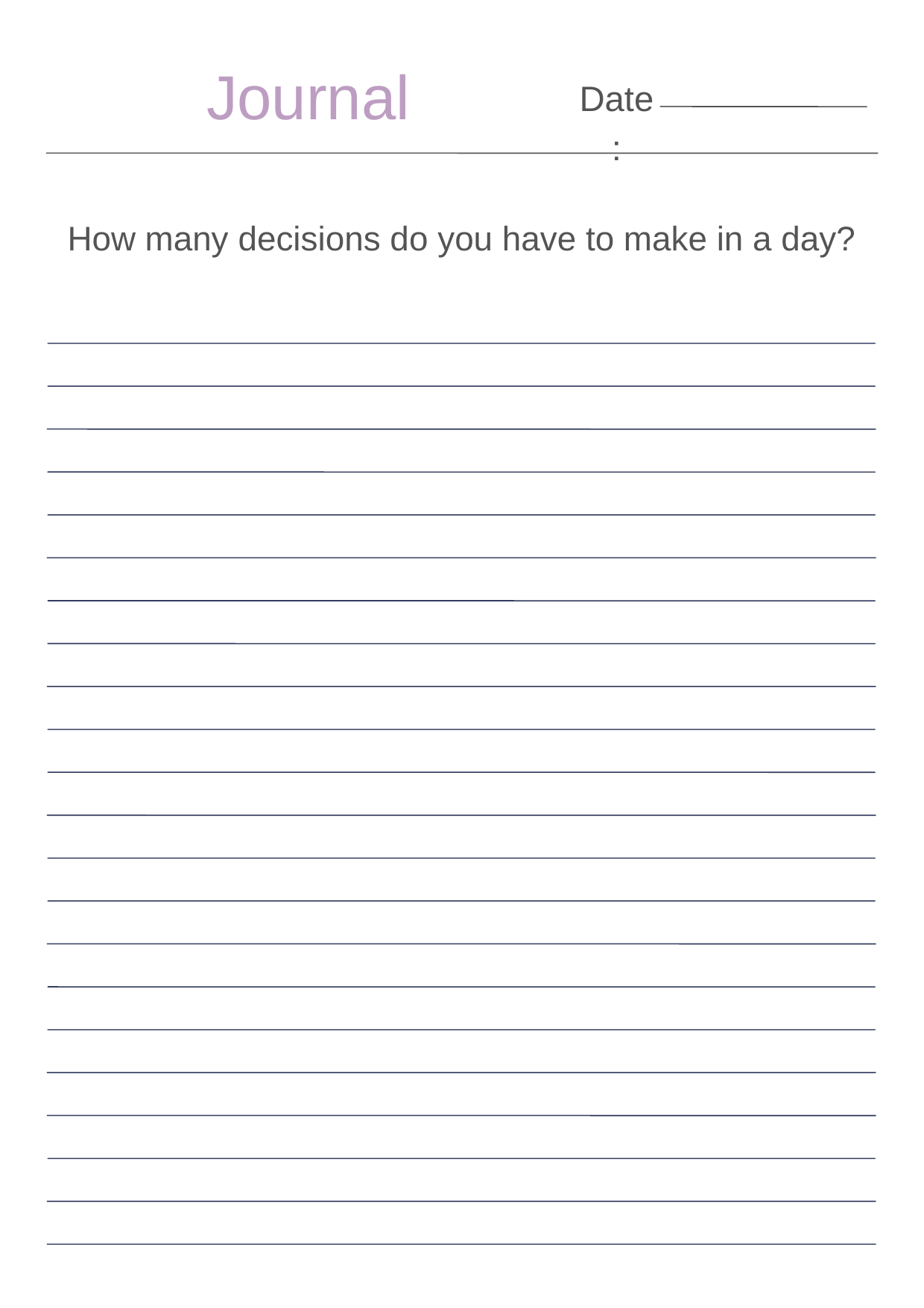

Journal
Date:

How many decisions do you have to make in a day?